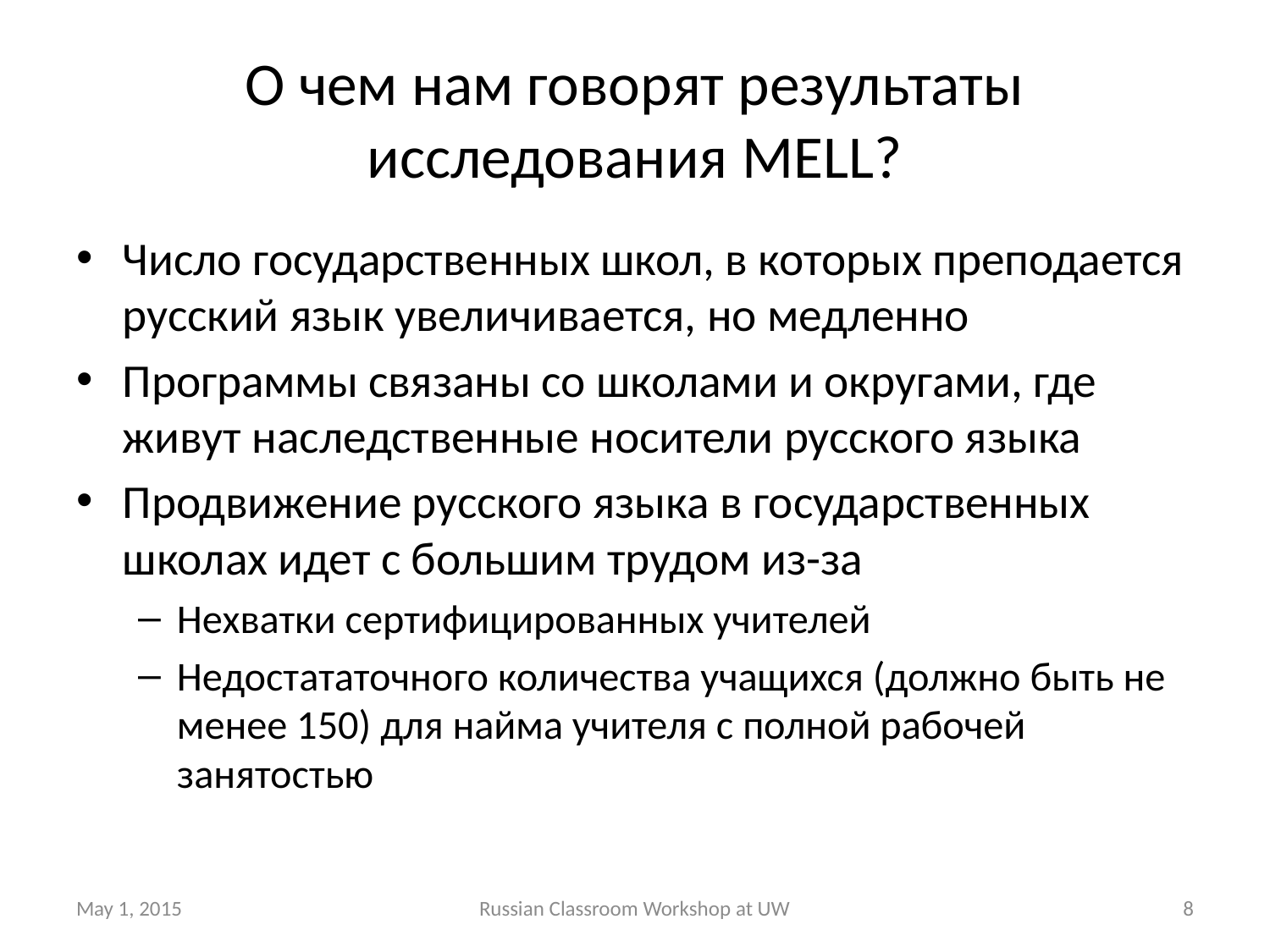

# О чем нам говорят результаты исследования MELL?
Число государственных школ, в которых преподается русский язык увеличивается, но медленно
Программы связаны со школами и округами, где живут наследственные носители русского языка
Продвижение русского языка в государственных школах идет с большим трудом из-за
Нехватки сертифицированных учителей
Недостататочного количества учащихся (должно быть не менее 150) для найма учителя с полной рабочей занятостью

May 1, 2015
Russian Classroom Workshop at UW
8